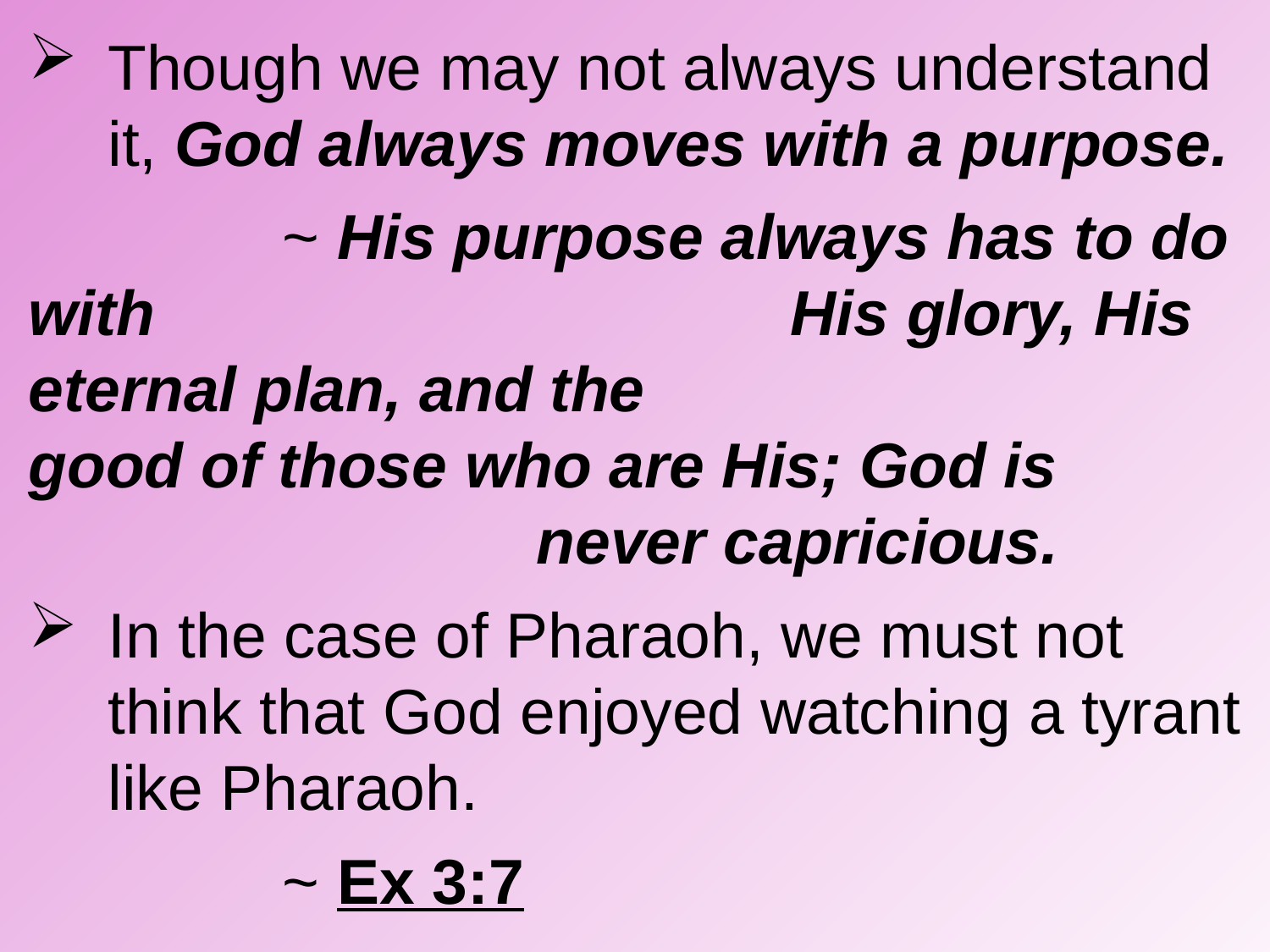

Though we may not always understand it, God always moves with a purpose.
		~ His purpose always has to do with 					His glory, His eternal plan, and the 					good of those who are His; God is 					never capricious.
In the case of Pharaoh, we must not think that God enjoyed watching a tyrant like Pharaoh.
		~ Ex 3:7